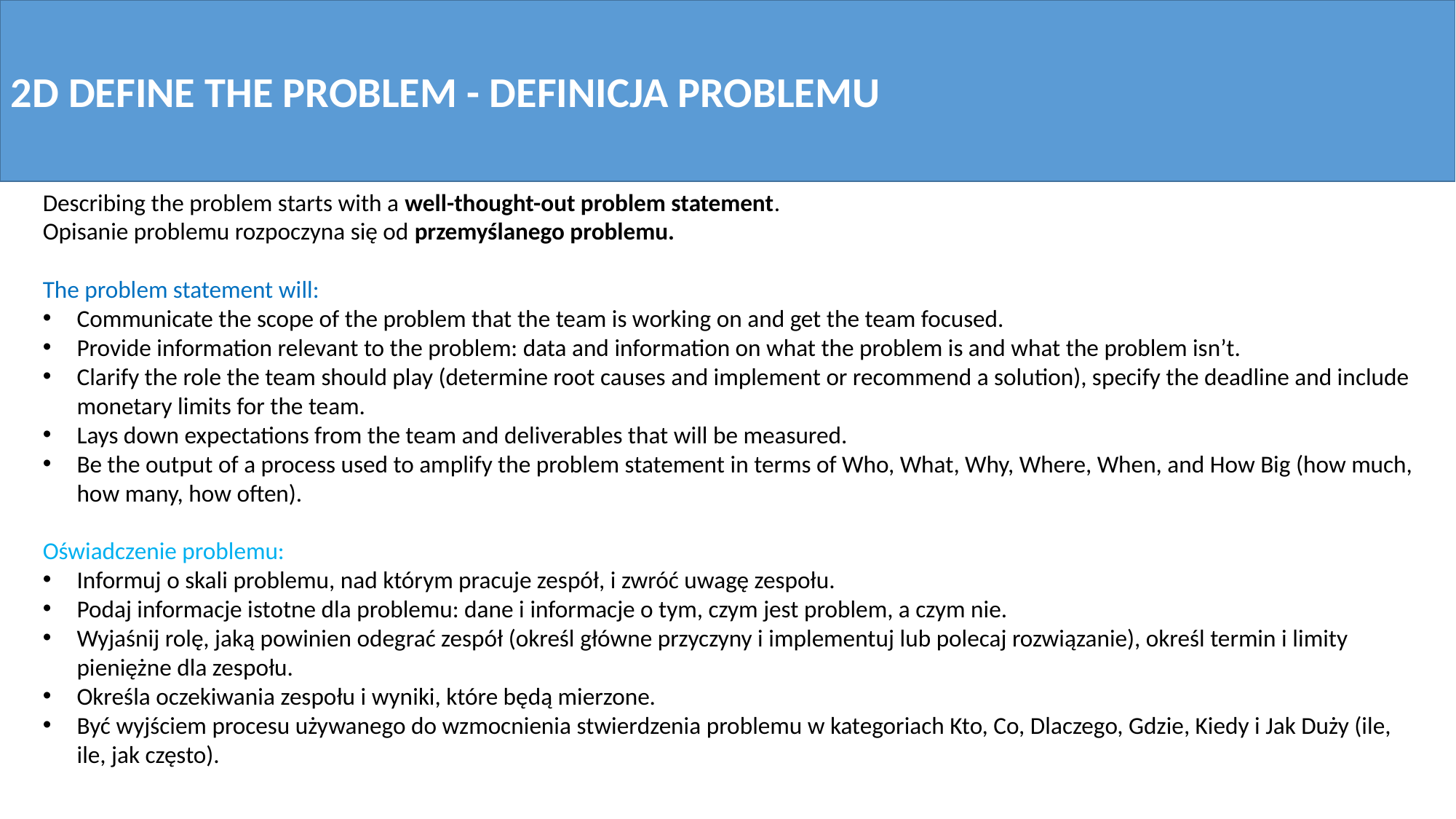

2D DEFINE THE PROBLEM - DEFINICJA PROBLEMU
Describing the problem starts with a well-thought-out problem statement.
Opisanie problemu rozpoczyna się od przemyślanego problemu.

The problem statement will:
Communicate the scope of the problem that the team is working on and get the team focused.
Provide information relevant to the problem: data and information on what the problem is and what the problem isn’t.
Clarify the role the team should play (determine root causes and implement or recommend a solution), specify the deadline and include monetary limits for the team.
Lays down expectations from the team and deliverables that will be measured.
Be the output of a process used to amplify the problem statement in terms of Who, What, Why, Where, When, and How Big (how much, how many, how often).

Oświadczenie problemu:
Informuj o skali problemu, nad którym pracuje zespół, i zwróć uwagę zespołu.
Podaj informacje istotne dla problemu: dane i informacje o tym, czym jest problem, a czym nie.
Wyjaśnij rolę, jaką powinien odegrać zespół (określ główne przyczyny i implementuj lub polecaj rozwiązanie), określ termin i limity pieniężne dla zespołu.
Określa oczekiwania zespołu i wyniki, które będą mierzone.
Być wyjściem procesu używanego do wzmocnienia stwierdzenia problemu w kategoriach Kto, Co, Dlaczego, Gdzie, Kiedy i Jak Duży (ile, ile, jak często).